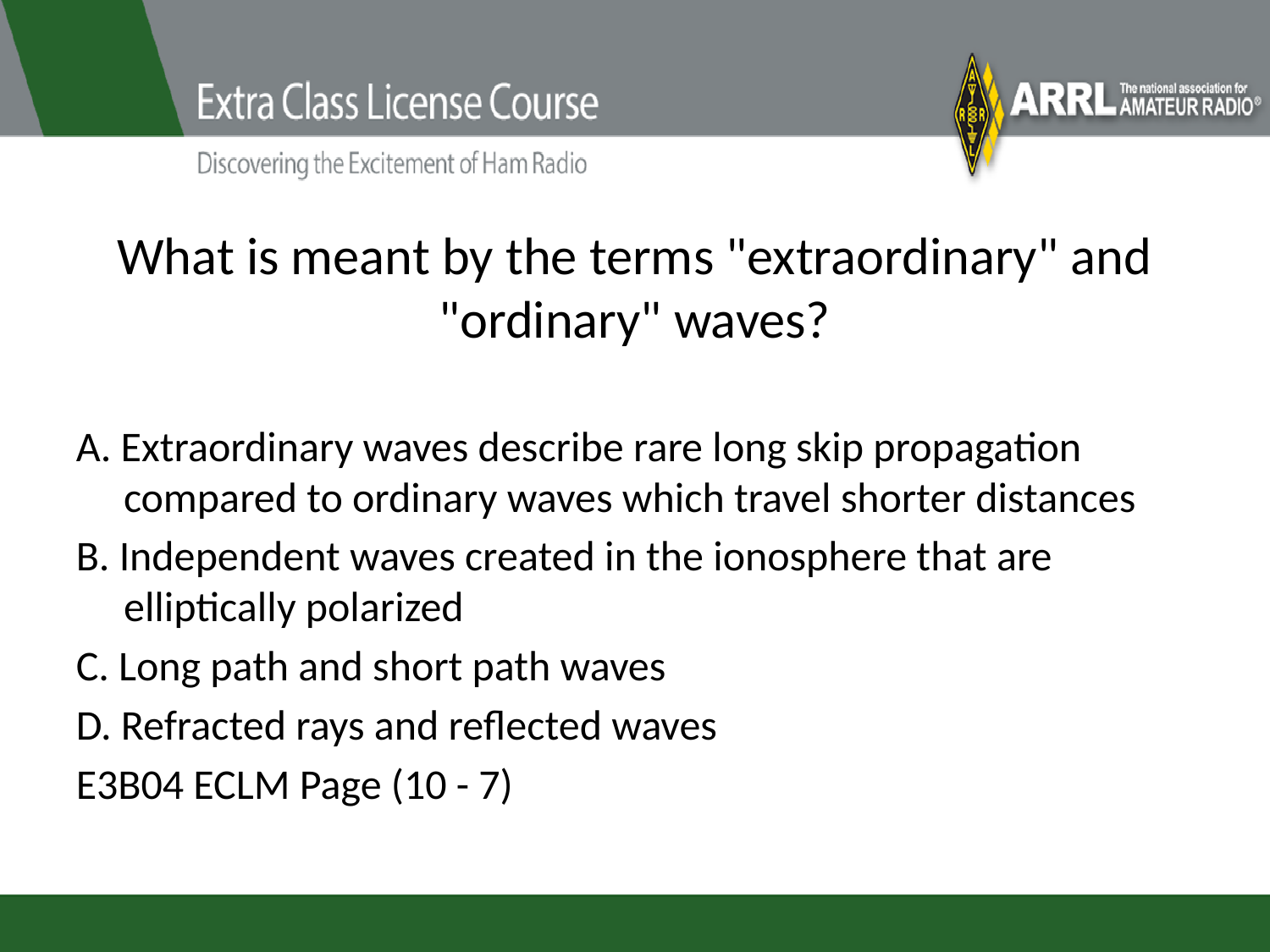

# What is meant by the terms "extraordinary" and "ordinary" waves?
A. Extraordinary waves describe rare long skip propagation compared to ordinary waves which travel shorter distances
B. Independent waves created in the ionosphere that are elliptically polarized
C. Long path and short path waves
D. Refracted rays and reflected waves
E3B04 ECLM Page (10 - 7)